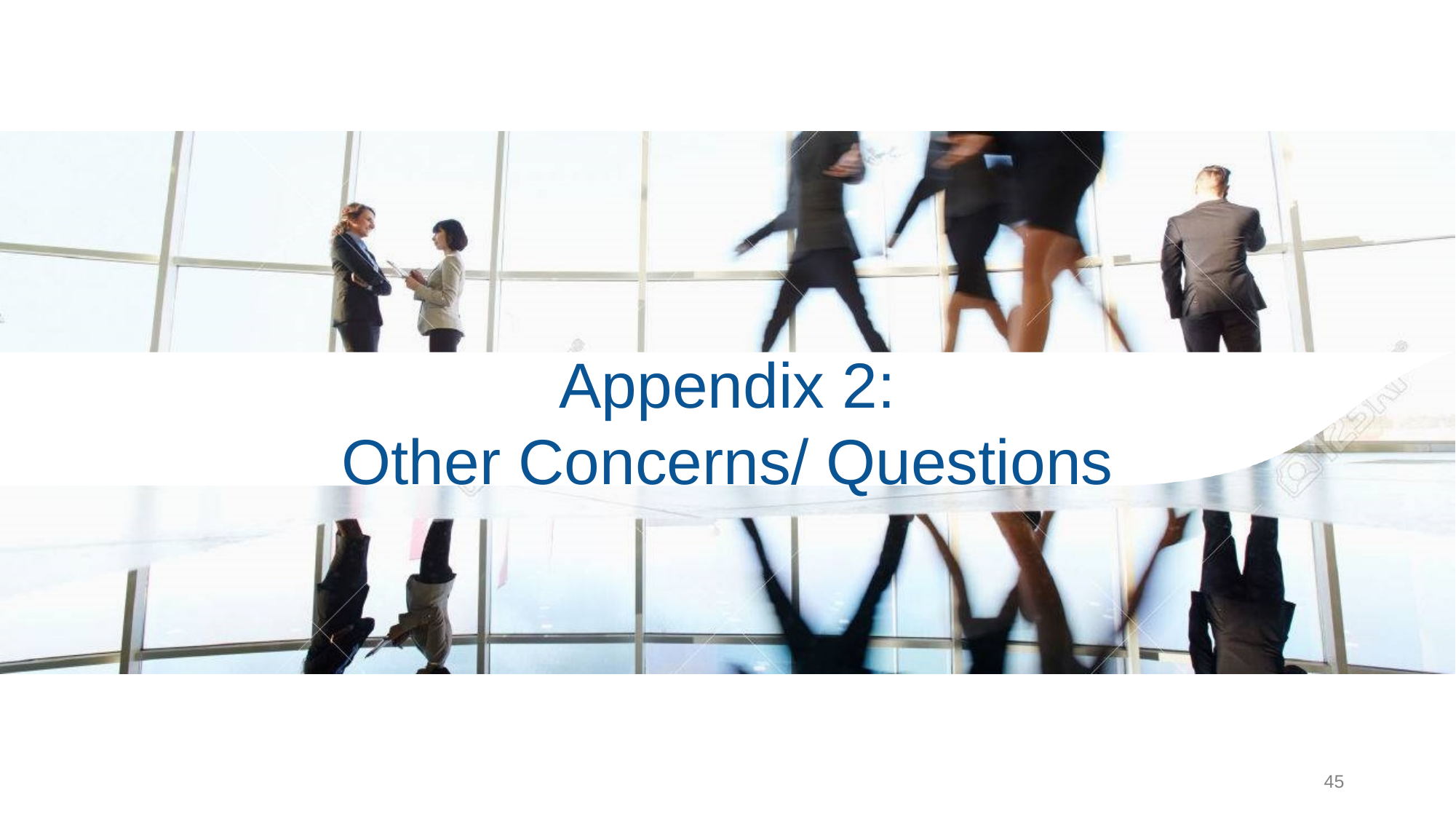

# Appendix 2: Other Concerns/ Questions
45